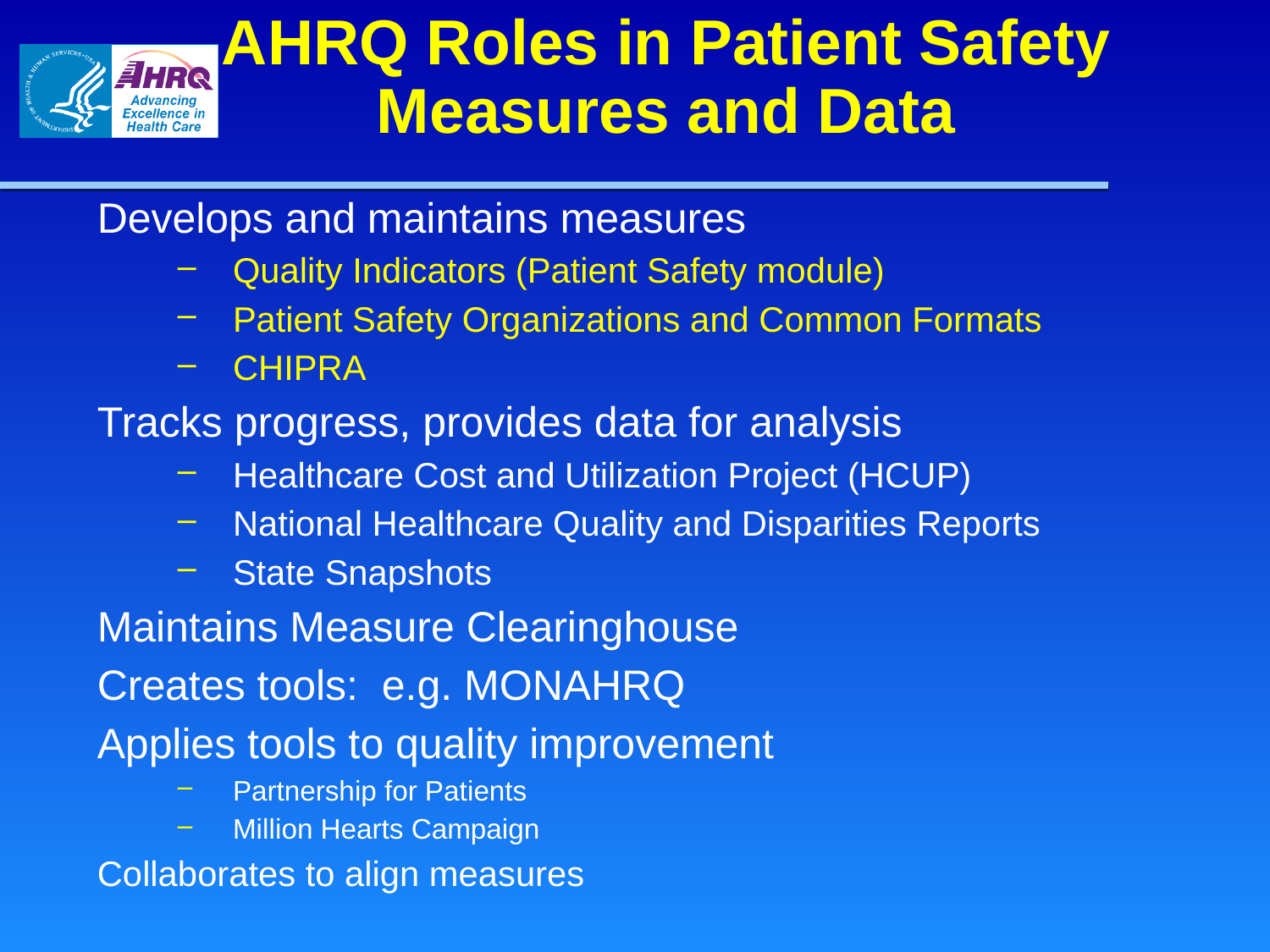

# AHRQ Roles in Patient Safety Measures and Data
Develops and maintains measures
Quality Indicators (Patient Safety module)
Patient Safety Organizations and Common Formats
CHIPRA
Tracks progress, provides data for analysis
Healthcare Cost and Utilization Project (HCUP)
National Healthcare Quality and Disparities Reports
State Snapshots
Maintains Measure Clearinghouse
Creates tools:  e.g. MONAHRQ
Applies tools to quality improvement
Partnership for Patients
Million Hearts Campaign
Collaborates to align measures